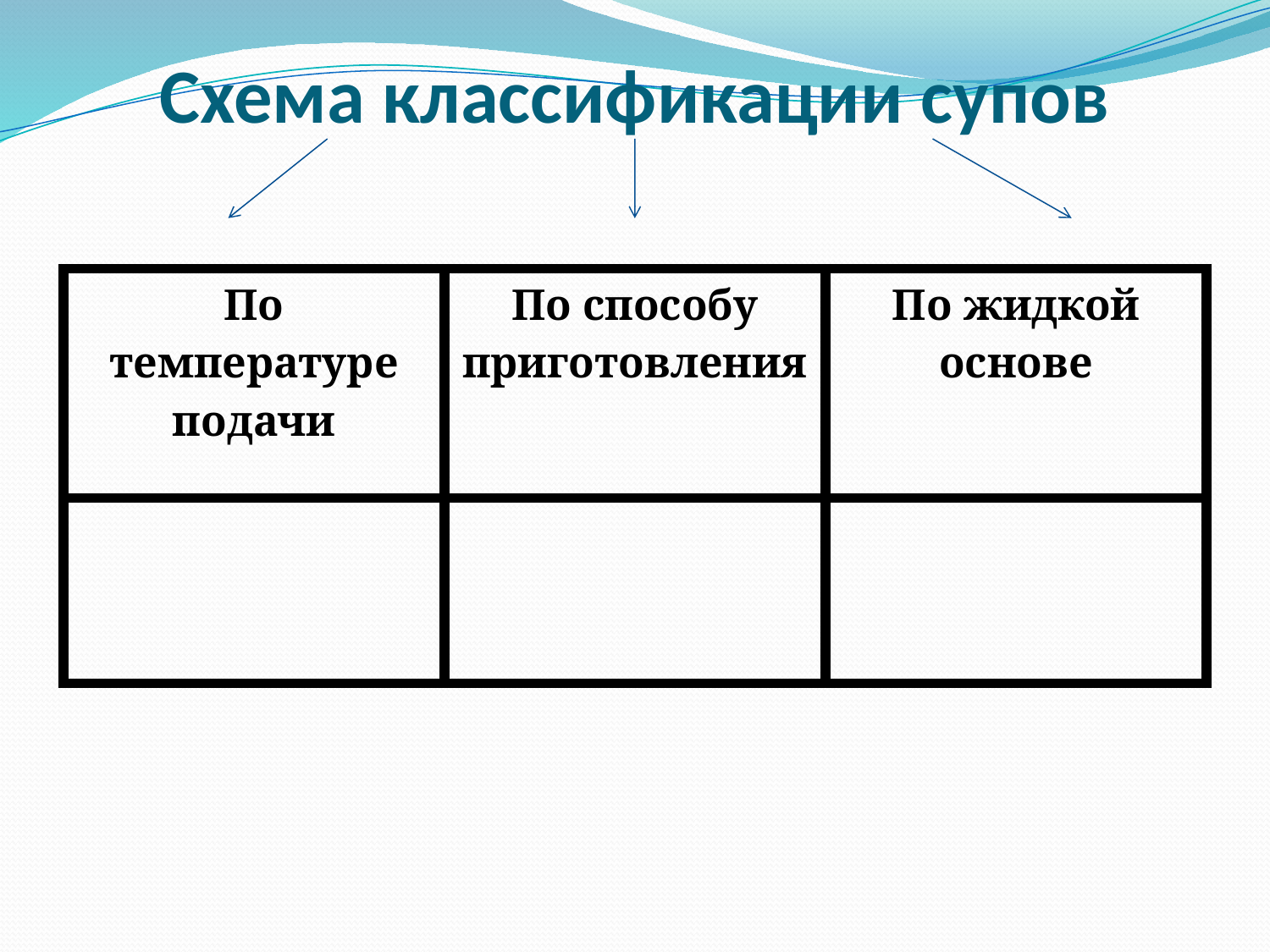

# Схема классификации супов
| По температуре подачи | По способу приготовления | По жидкой основе |
| --- | --- | --- |
|  |  |  |